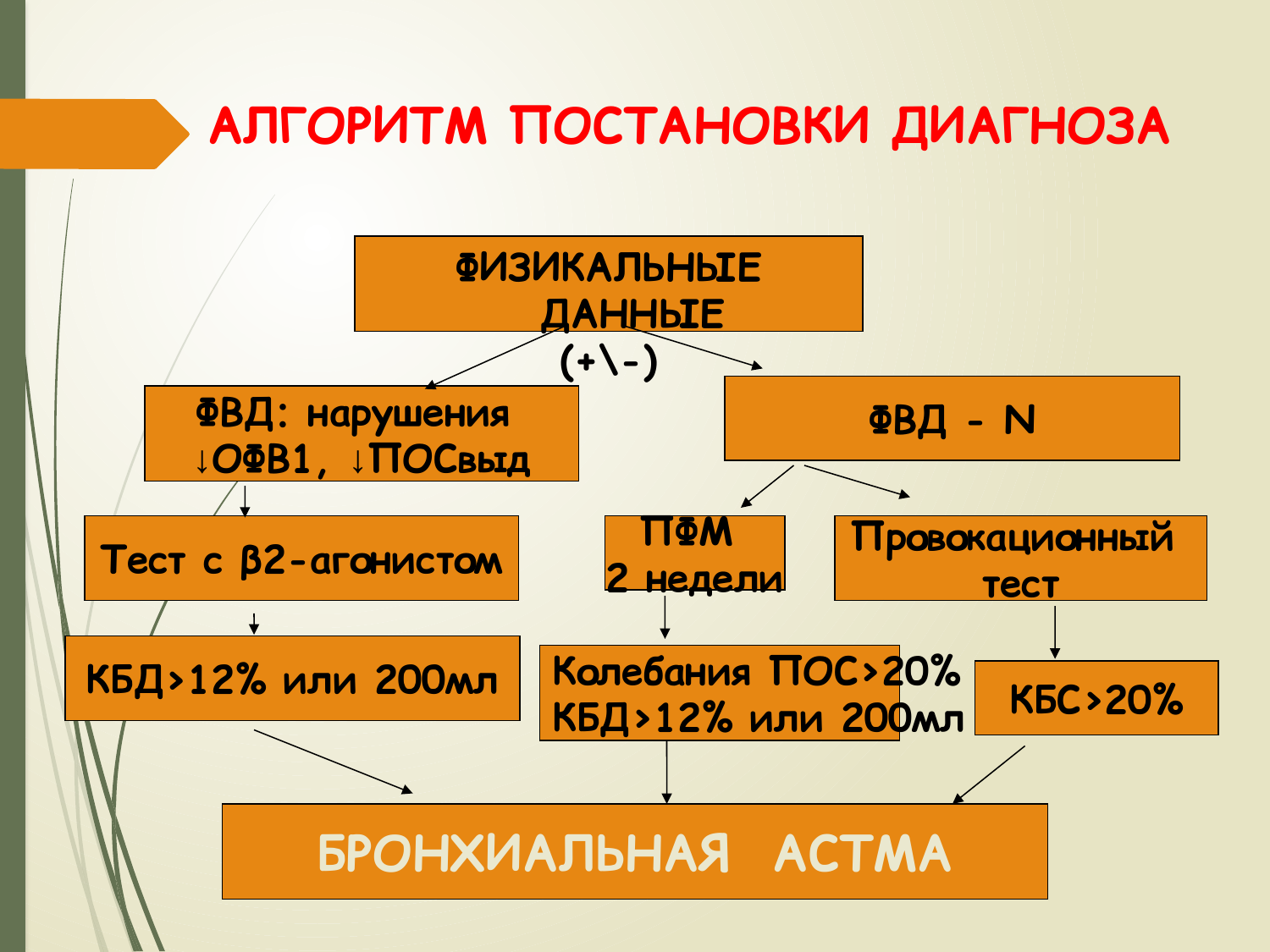

АЛГОРИТМ ПОСТАНОВКИ ДИАГНОЗА
ФИЗИКАЛЬНЫЕ ДАННЫЕ
(+\-)

ФВД - N
ФВД: нарушения
↓ОФВ1, ↓ПОСвыд

Тест с β2-агонистом
ПФМ
2 недели
Провокационный
тест

КБД>12% или 200мл
Колебания ПОС>20%
КБД>12% или 200мл
КБС>20%

БРОНХИАЛЬНАЯ  АСТМА